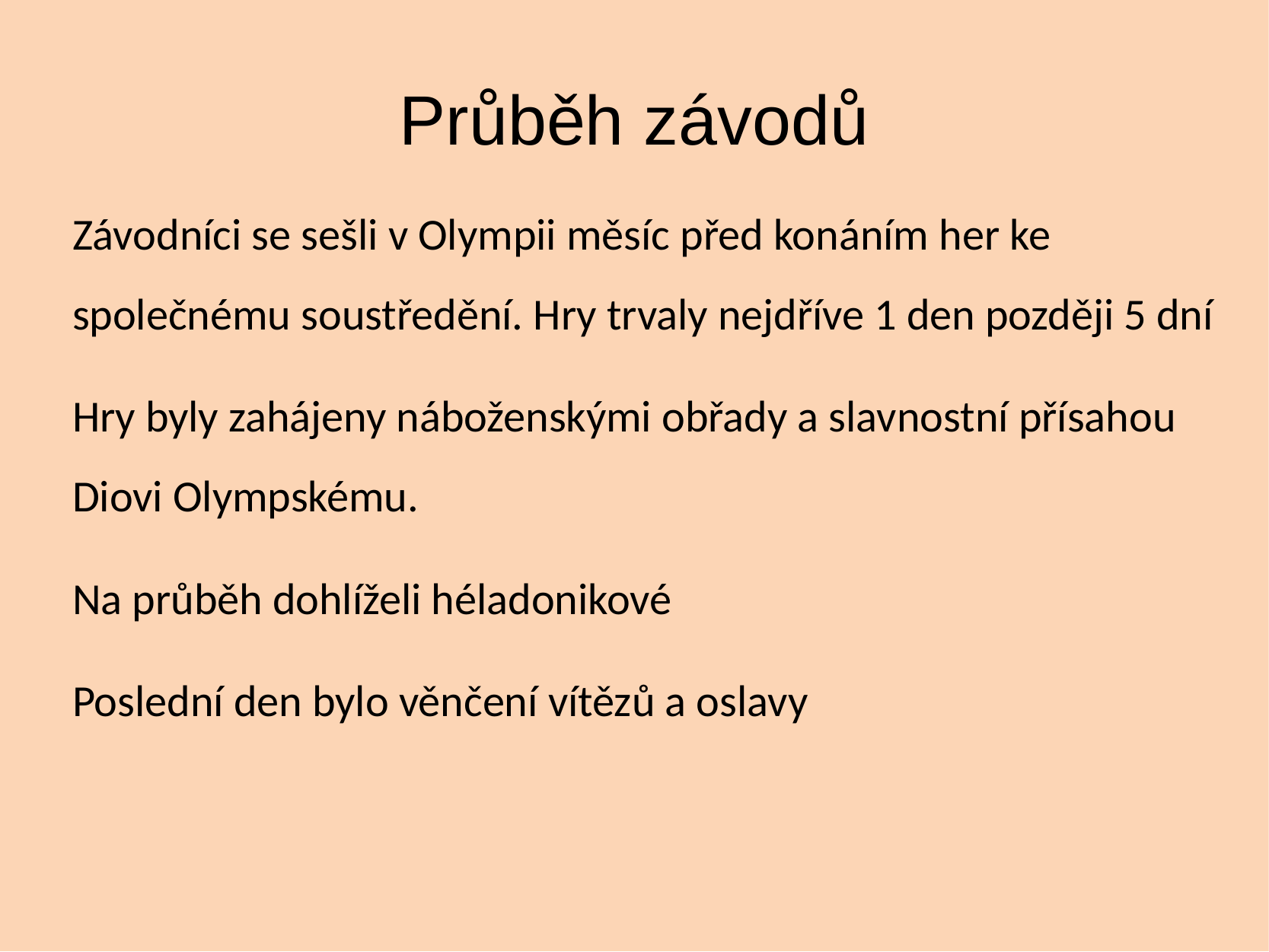

# Průběh závodů
Závodníci se sešli v Olympii měsíc před konáním her ke společnému soustředění. Hry trvaly nejdříve 1 den později 5 dní
Hry byly zahájeny náboženskými obřady a slavnostní přísahou Diovi Olympskému.
Na průběh dohlíželi héladonikové
Poslední den bylo věnčení vítězů a oslavy